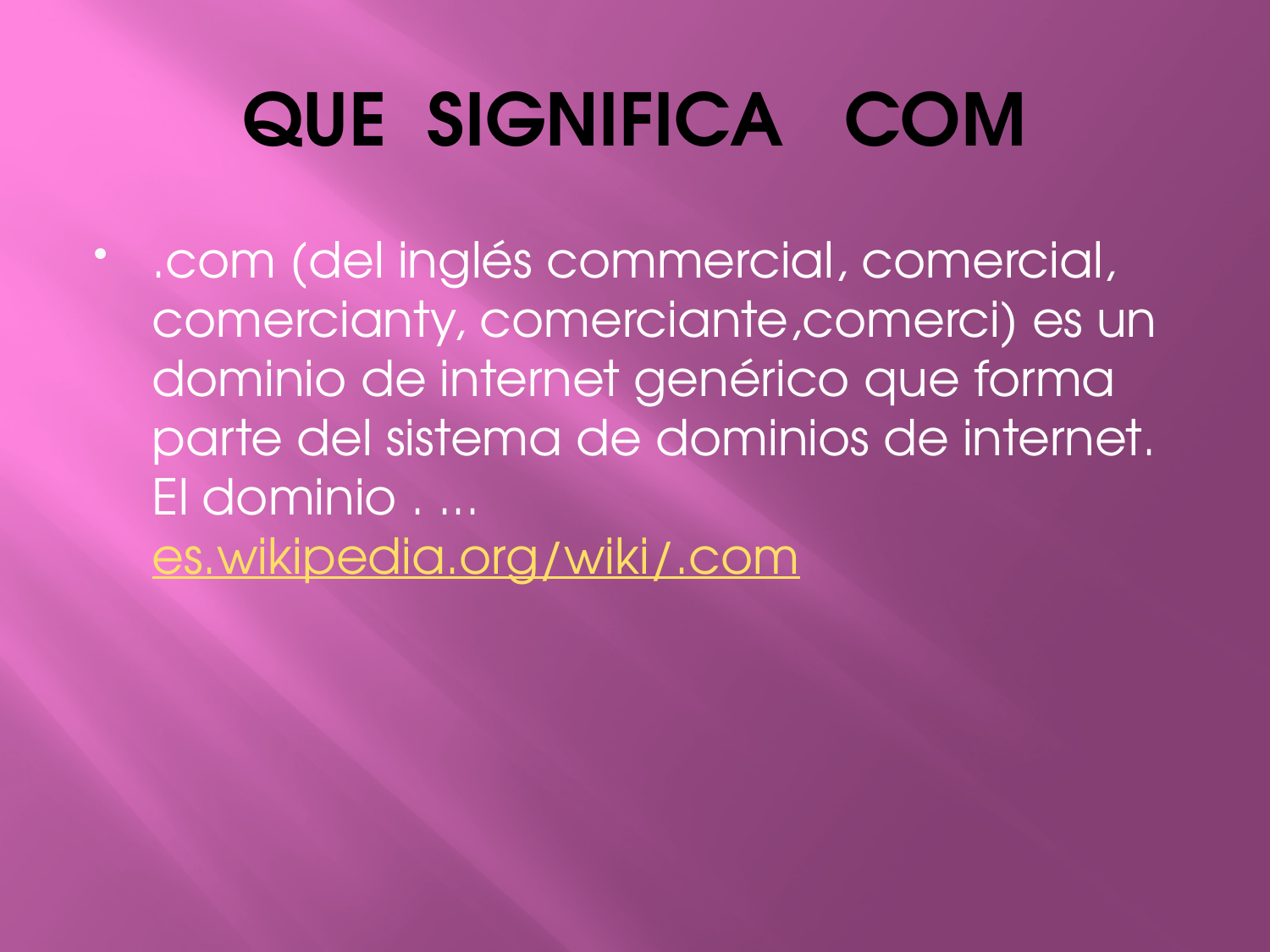

# QUE  SIGNIFICA   COM
.com (del inglés commercial, comercial, comercianty, comerciante,comerci) es un dominio de internet genérico que forma parte del sistema de dominios de internet. El dominio . ...
es.wikipedia.org/wiki/.com